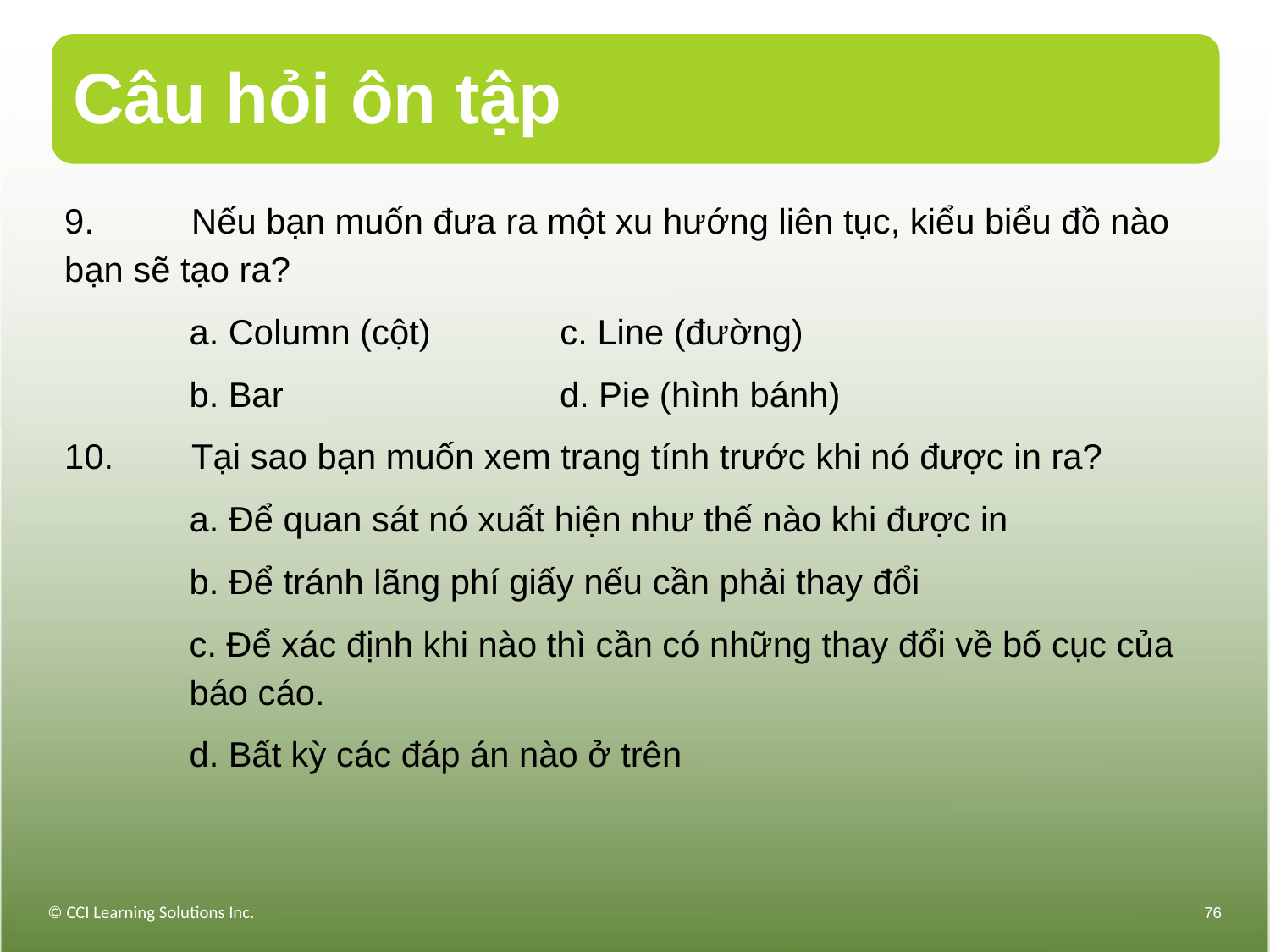

# Câu hỏi ôn tập
9.	Nếu bạn muốn đưa ra một xu hướng liên tục, kiểu biểu đồ nào bạn sẽ tạo ra?
a. Column (cột)	            c. Line (đường)
b. Bar	                         d. Pie (hình bánh)
10.	Tại sao bạn muốn xem trang tính trước khi nó được in ra?
a. Để quan sát nó xuất hiện như thế nào khi được in
b. Để tránh lãng phí giấy nếu cần phải thay đổi
c. Để xác định khi nào thì cần có những thay đổi về bố cục của báo cáo.
d. Bất kỳ các đáp án nào ở trên
© CCI Learning Solutions Inc.
76